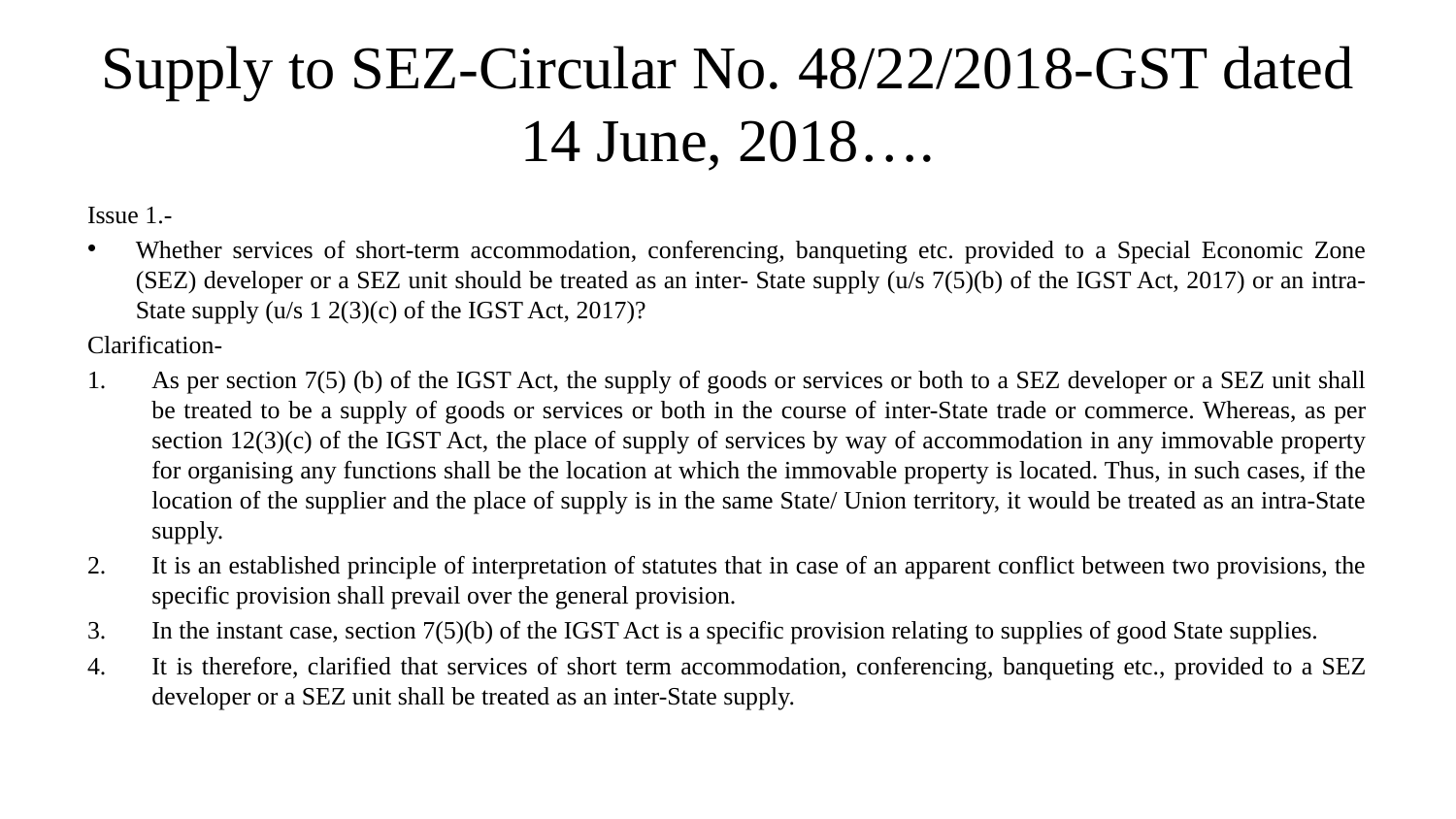

# Supply to SEZ-Circular No. 48/22/2018-GST dated 14 June, 2018….
Issue 1.-
Whether services of short-term accommodation, conferencing, banqueting etc. provided to a Special Economic Zone (SEZ) developer or a SEZ unit should be treated as an inter- State supply (u/s 7(5)(b) of the IGST Act, 2017) or an intra-State supply (u/s 1 2(3)(c) of the IGST Act, 2017)?
Clarification-
As per section 7(5) (b) of the IGST Act, the supply of goods or services or both to a SEZ developer or a SEZ unit shall be treated to be a supply of goods or services or both in the course of inter-State trade or commerce. Whereas, as per section 12(3)(c) of the IGST Act, the place of supply of services by way of accommodation in any immovable property for organising any functions shall be the location at which the immovable property is located. Thus, in such cases, if the location of the supplier and the place of supply is in the same State/ Union territory, it would be treated as an intra-State supply.
It is an established principle of interpretation of statutes that in case of an apparent conflict between two provisions, the specific provision shall prevail over the general provision.
In the instant case, section 7(5)(b) of the IGST Act is a specific provision relating to supplies of good State supplies.
It is therefore, clarified that services of short term accommodation, conferencing, banqueting etc., provided to a SEZ developer or a SEZ unit shall be treated as an inter-State supply.